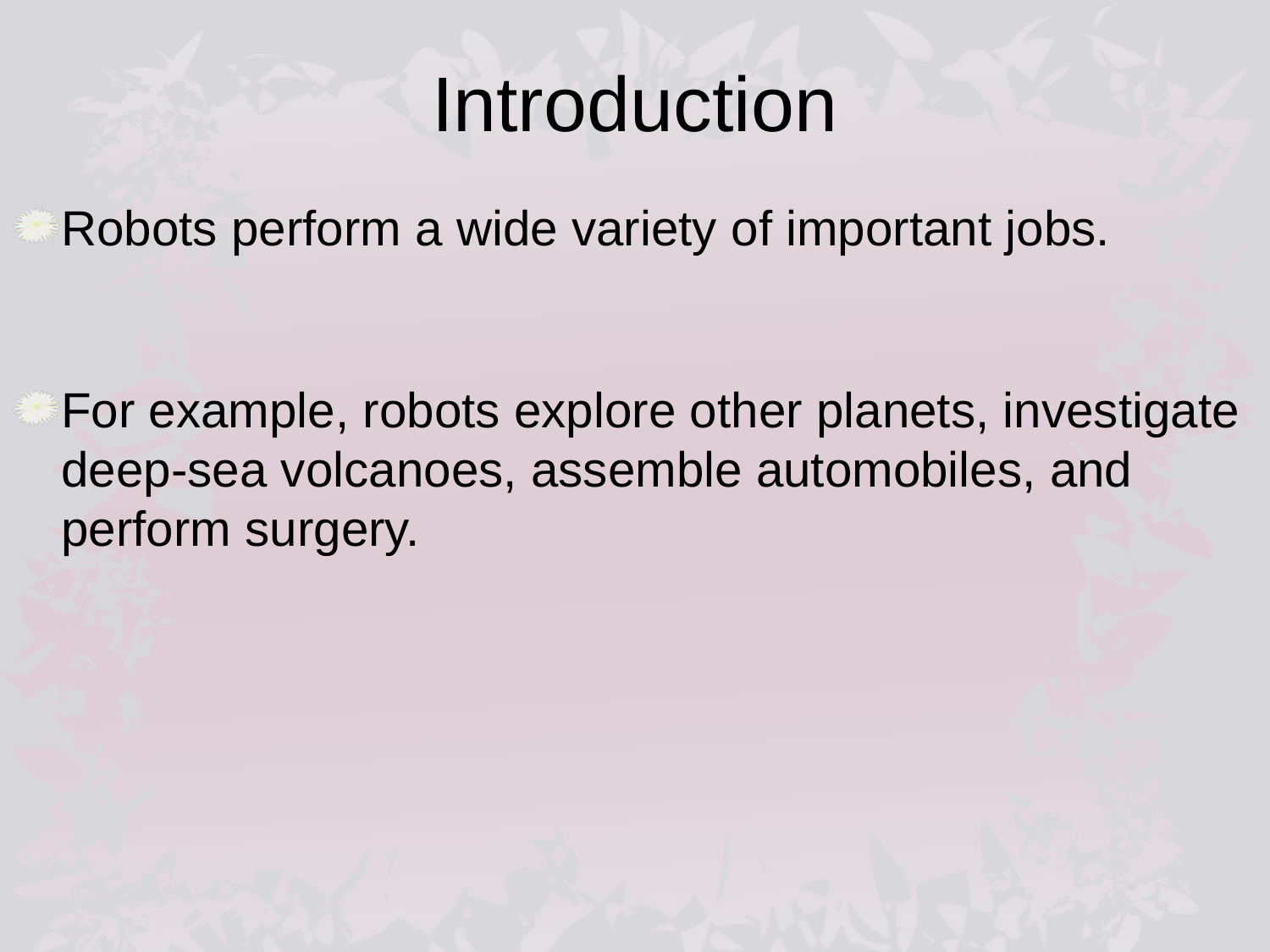

# Introduction
Robots perform a wide variety of important jobs.

For example, robots explore other planets, investigate deep-sea volcanoes, assemble automobiles, and perform surgery.